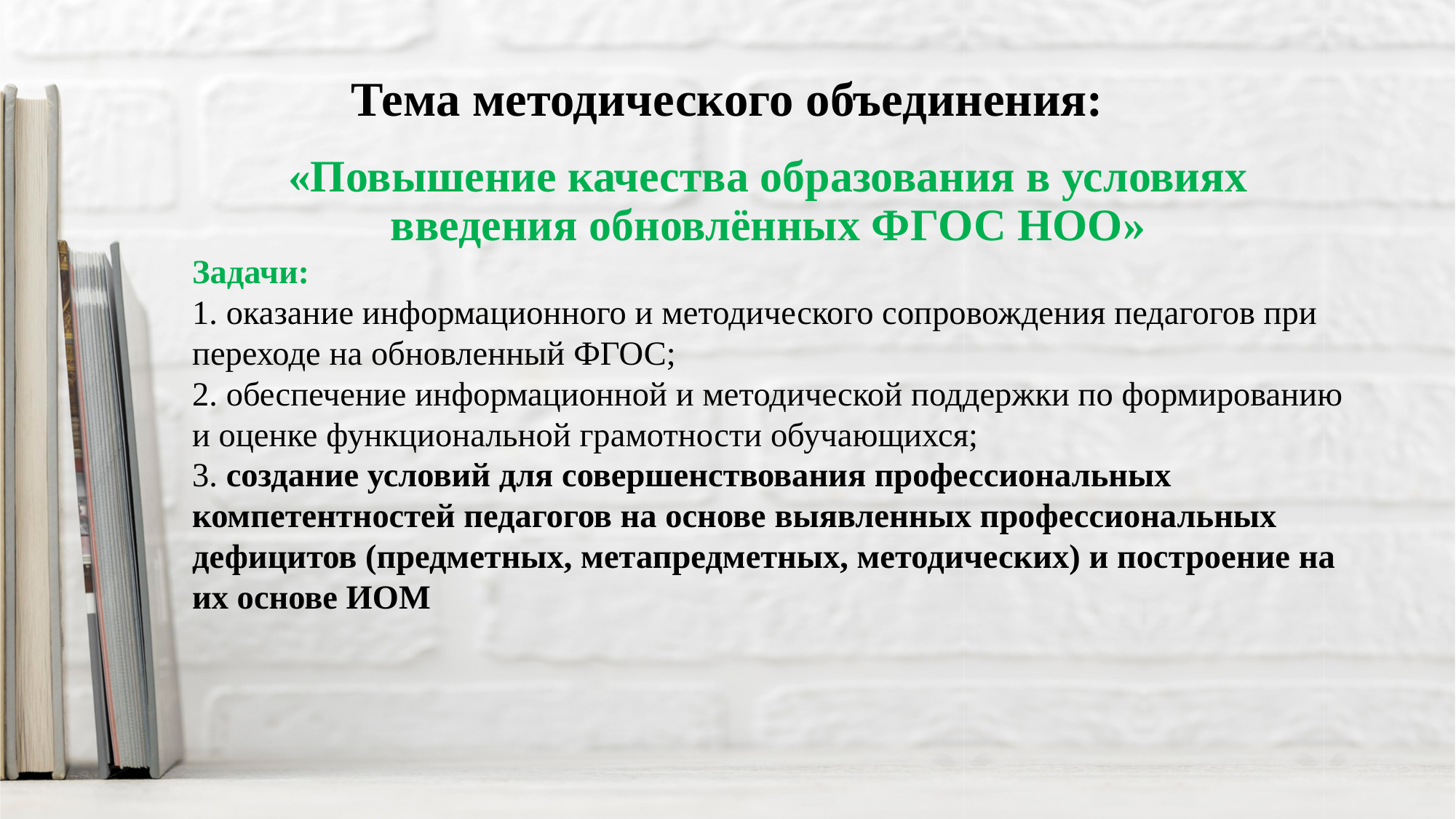

# Тема методического объединения:
«Повышение качества образования в условиях введения обновлённых ФГОС НОО»
Задачи:
1. оказание информационного и методического сопровождения педагогов при переходе на обновленный ФГОС;
2. обеспечение информационной и методической поддержки по формированию и оценке функциональной грамотности обучающихся;
3. создание условий для совершенствования профессиональных компетентностей педагогов на основе выявленных профессиональных дефицитов (предметных, метапредметных, методических) и построение на их основе ИОМ